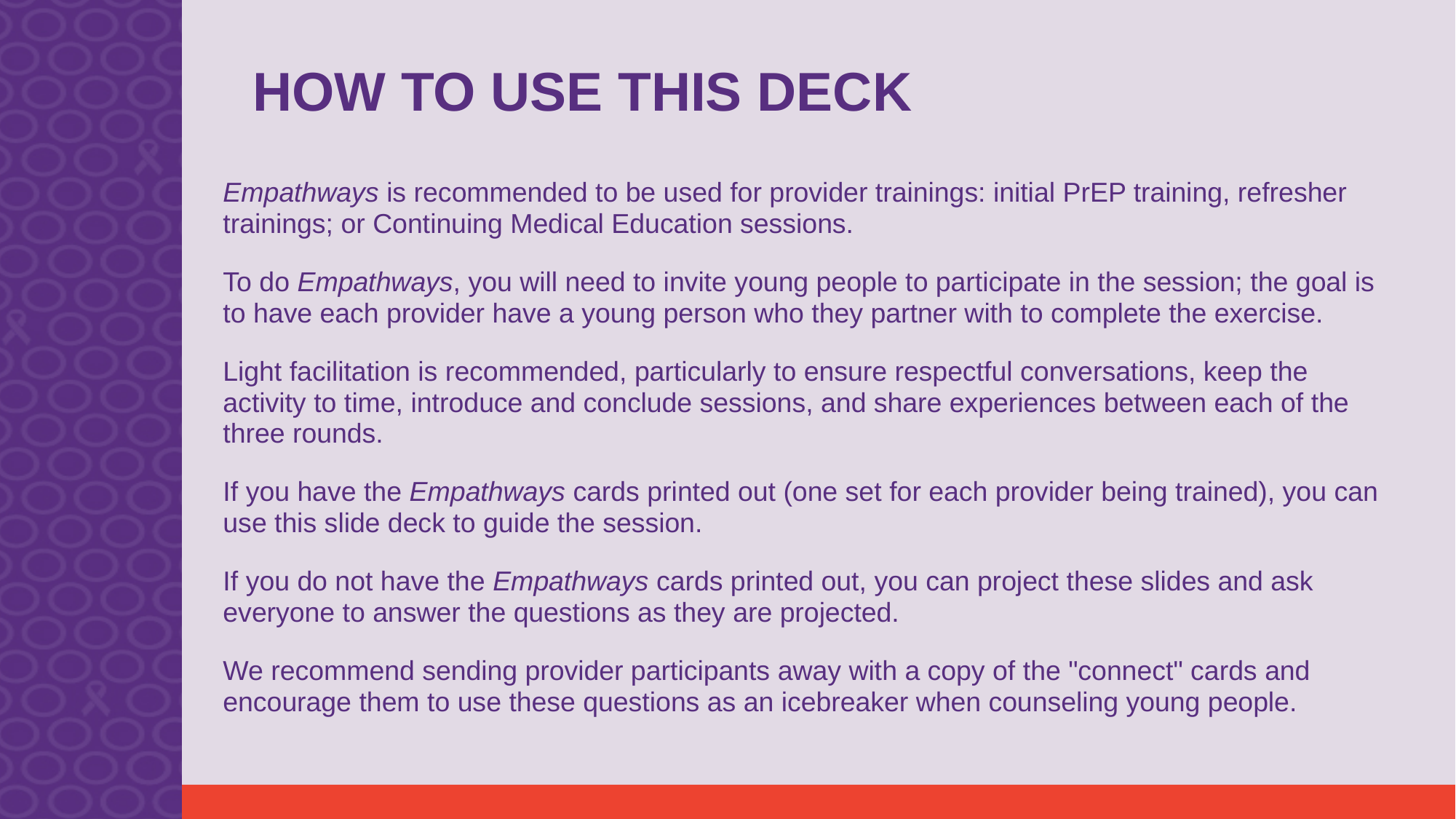

# HOW TO USE THIS DECK
Empathways is recommended to be used for provider trainings: initial PrEP training, refresher trainings; or Continuing Medical Education sessions.
To do Empathways, you will need to invite young people to participate in the session; the goal is to have each provider have a young person who they partner with to complete the exercise.
Light facilitation is recommended, particularly to ensure respectful conversations, keep the activity to time, introduce and conclude sessions, and share experiences between each of the three rounds.
If you have the Empathways cards printed out (one set for each provider being trained), you can use this slide deck to guide the session.
If you do not have the Empathways cards printed out, you can project these slides and ask everyone to answer the questions as they are projected.
We recommend sending provider participants away with a copy of the "connect" cards and encourage them to use these questions as an icebreaker when counseling young people.